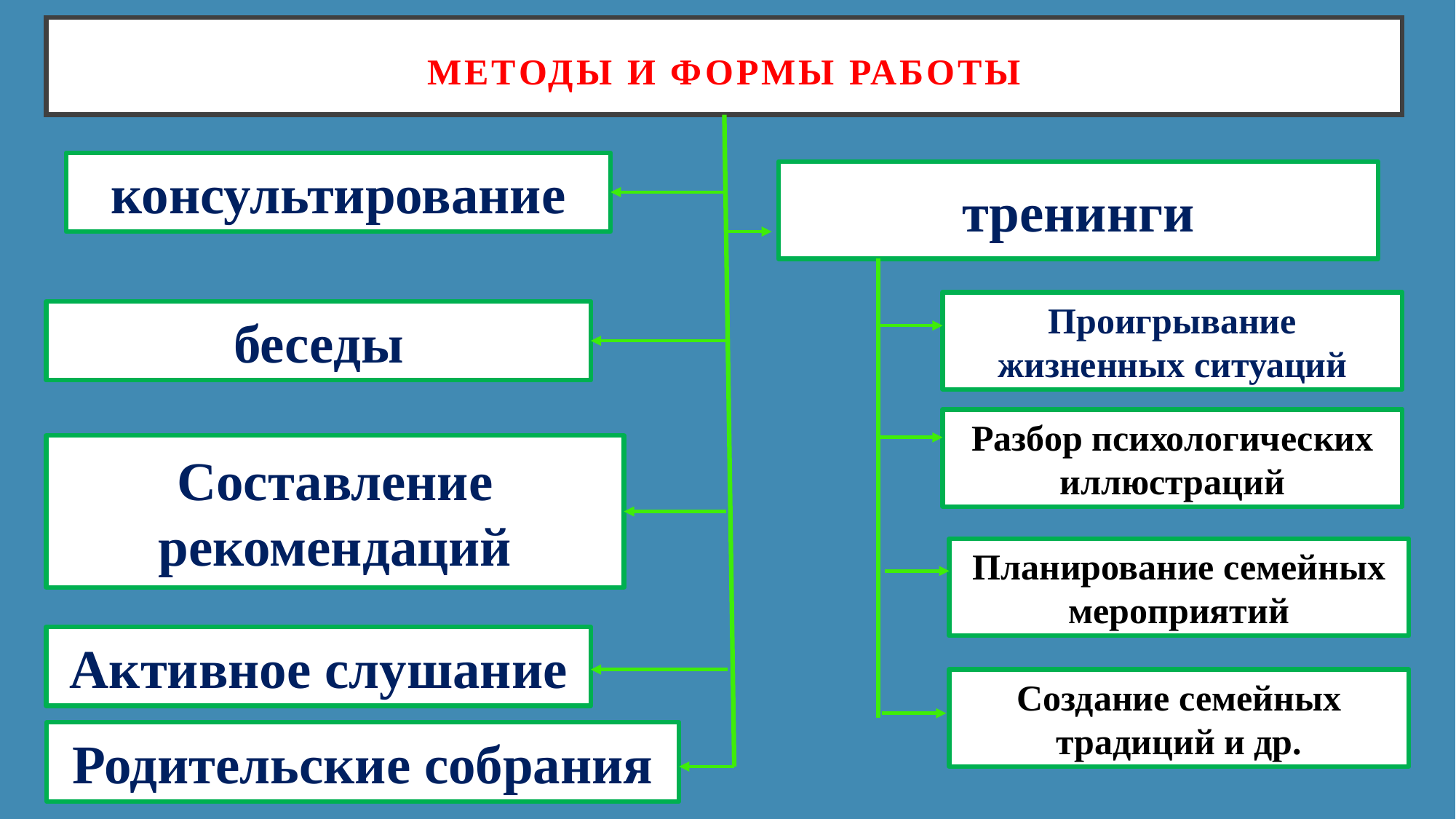

Методы и Формы работы
консультирование
тренинги
Проигрывание жизненных ситуаций
беседы
Разбор психологических иллюстраций
Составление рекомендаций
Планирование семейных мероприятий
Активное слушание
Создание семейных традиций и др.
Родительские собрания